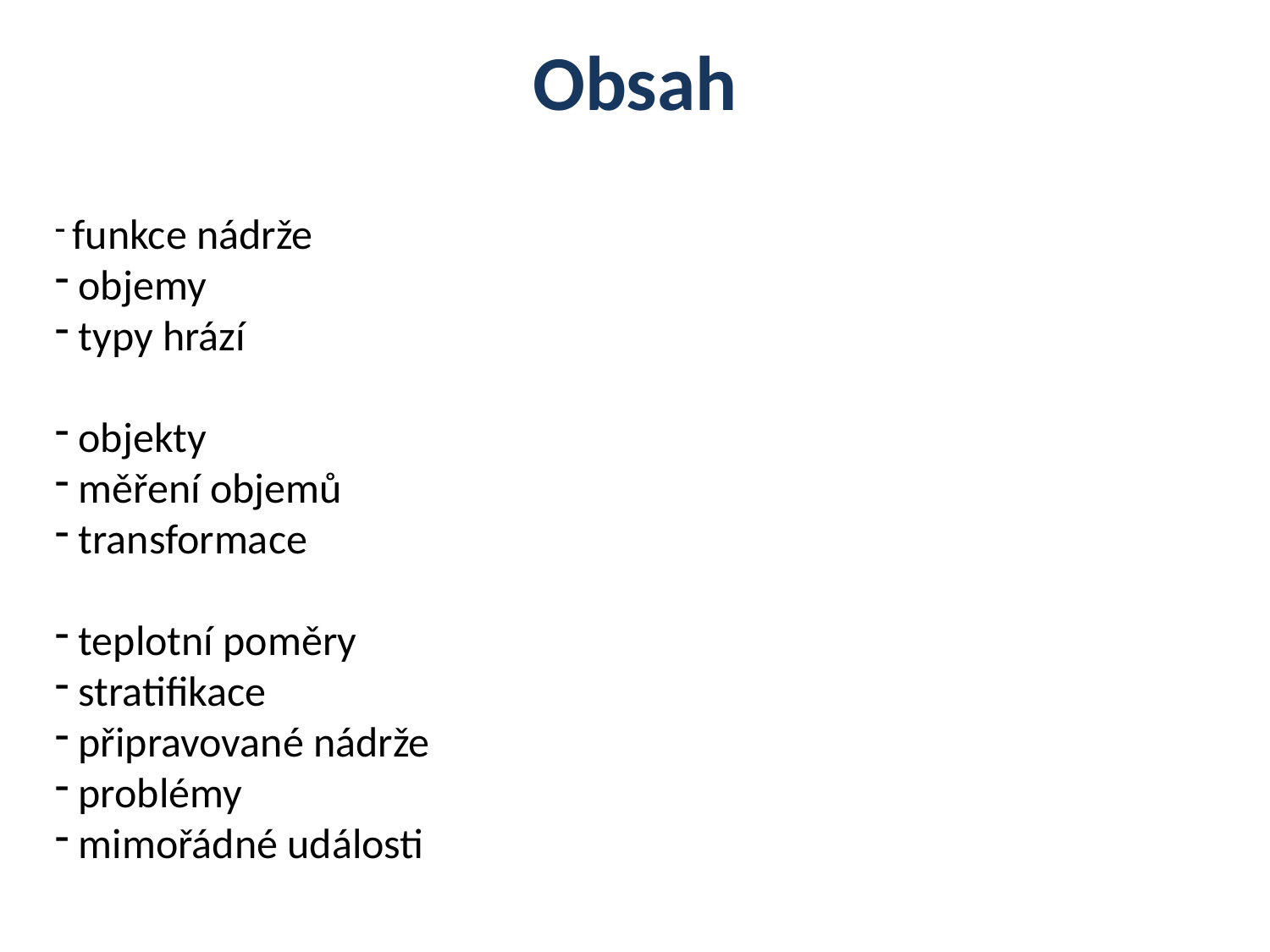

# Obsah

 funkce nádrže
 objemy
 typy hrází

 objekty
 měření objemů
 transformace

 teplotní poměry
 stratifikace
 připravované nádrže
 problémy
 mimořádné události